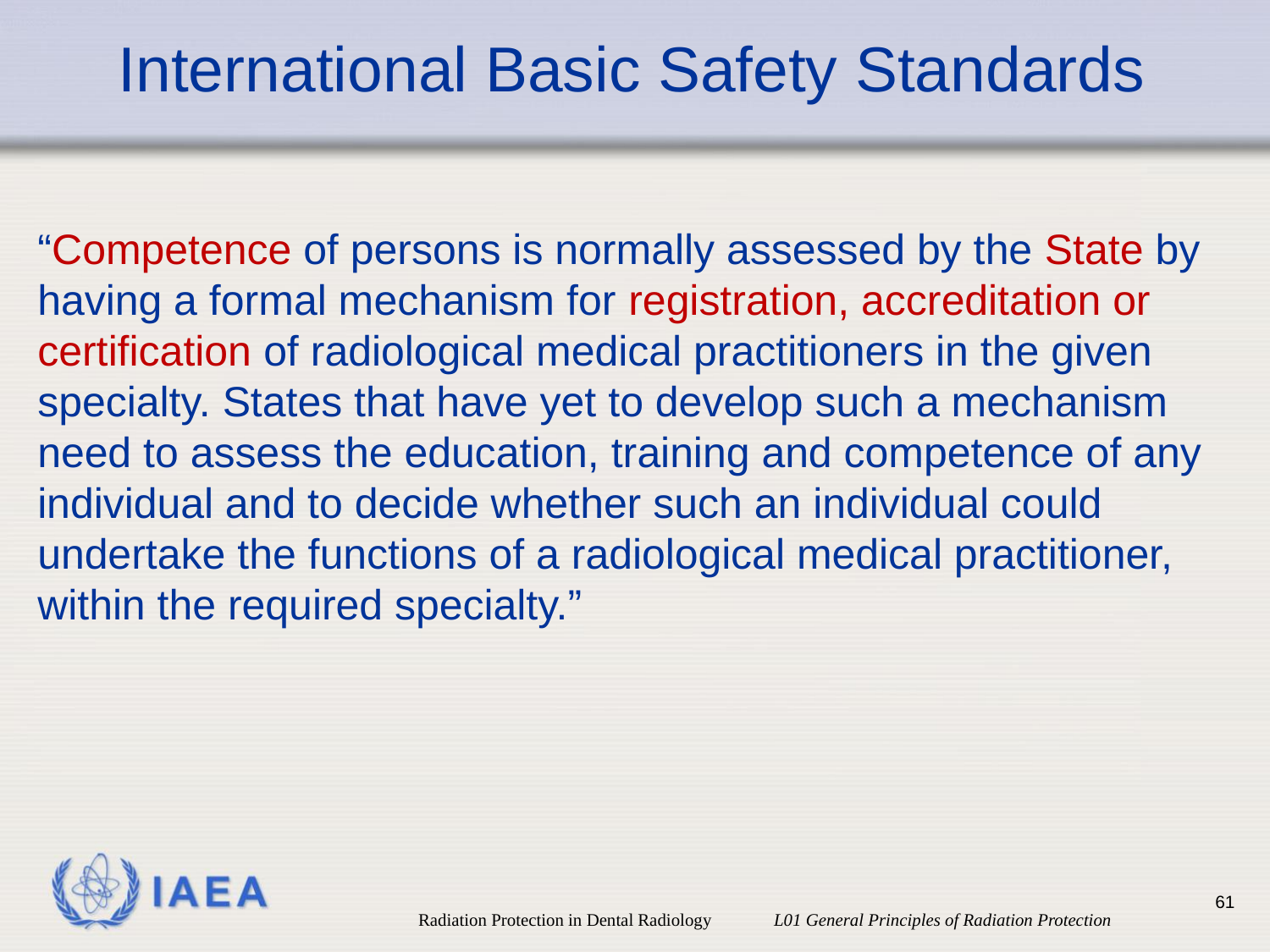

# International Basic Safety Standards
“Competence of persons is normally assessed by the State by having a formal mechanism for registration, accreditation or certification of radiological medical practitioners in the given specialty. States that have yet to develop such a mechanism need to assess the education, training and competence of any individual and to decide whether such an individual could undertake the functions of a radiological medical practitioner, within the required specialty.”
61
Radiation Protection in Dental Radiology              L01 General Principles of Radiation Protection